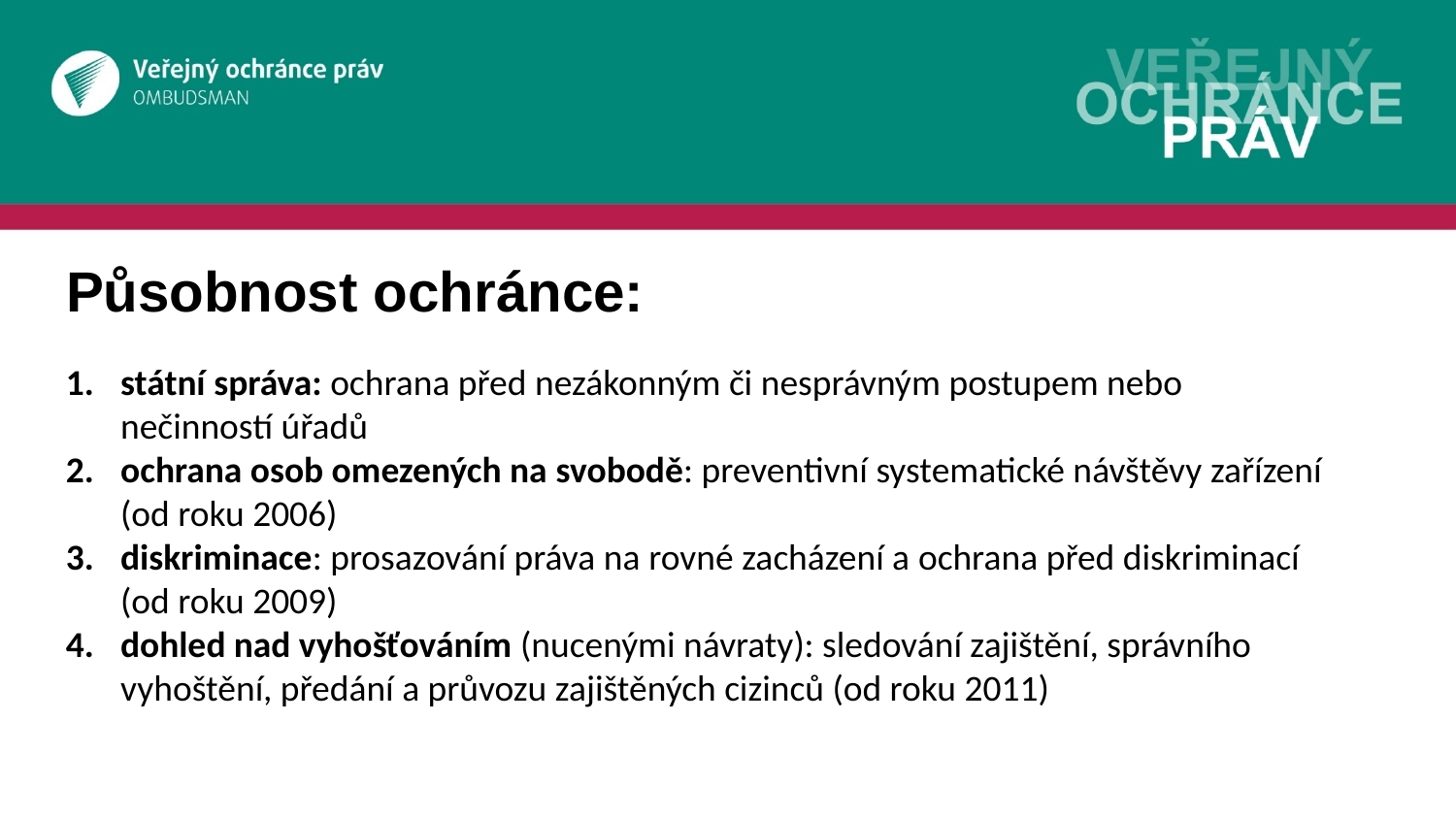

# Působnost ochránce:
státní správa: ochrana před nezákonným či nesprávným postupem nebo nečinností úřadů
ochrana osob omezených na svobodě: preventivní systematické návštěvy zařízení (od roku 2006)
diskriminace: prosazování práva na rovné zacházení a ochrana před diskriminací (od roku 2009)
dohled nad vyhošťováním (nucenými návraty): sledování zajištění, správního vyhoštění, předání a průvozu zajištěných cizinců (od roku 2011)